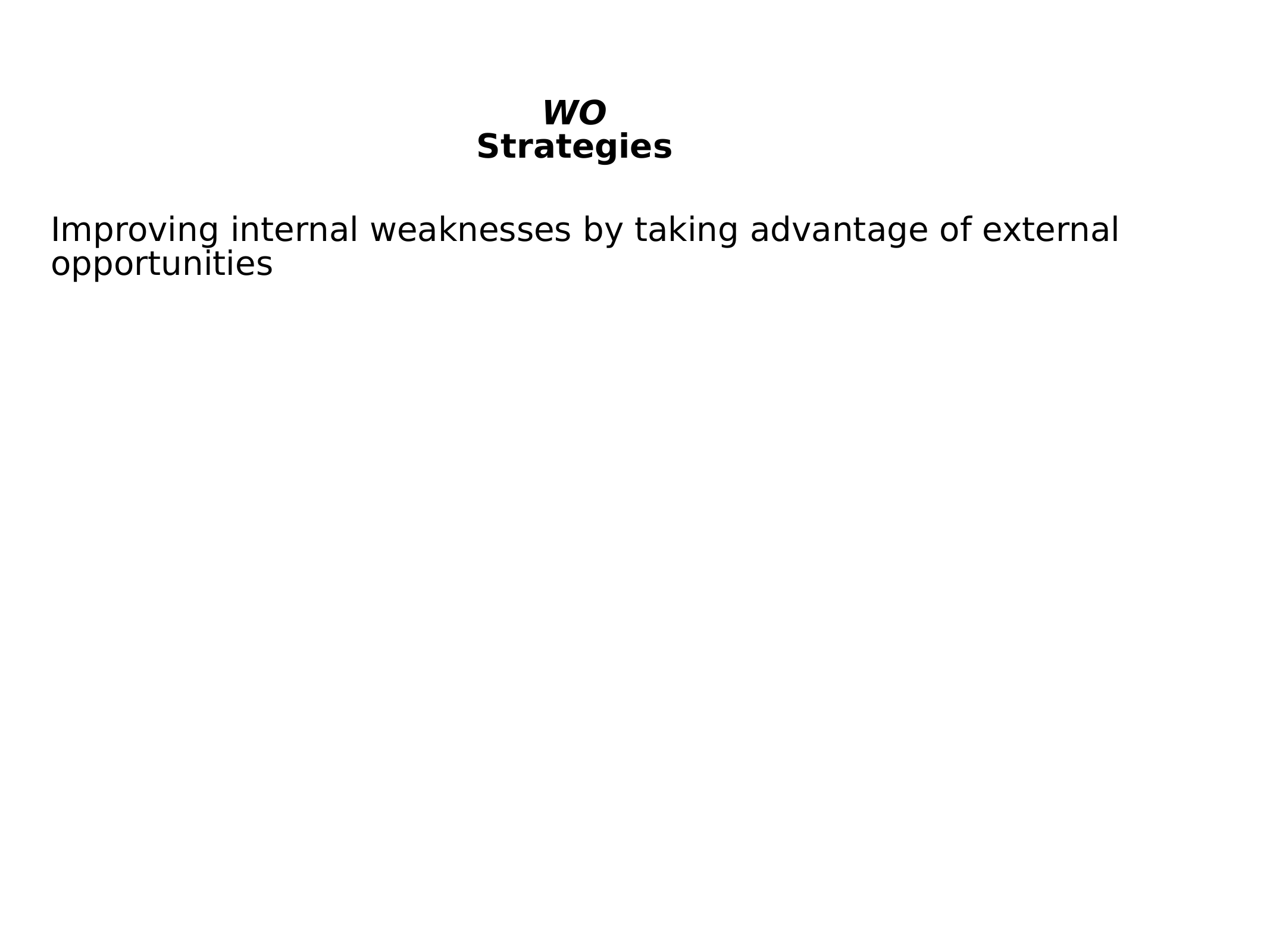

WO
Strategies
Improving internal weaknesses by taking advantage of external
opportunities